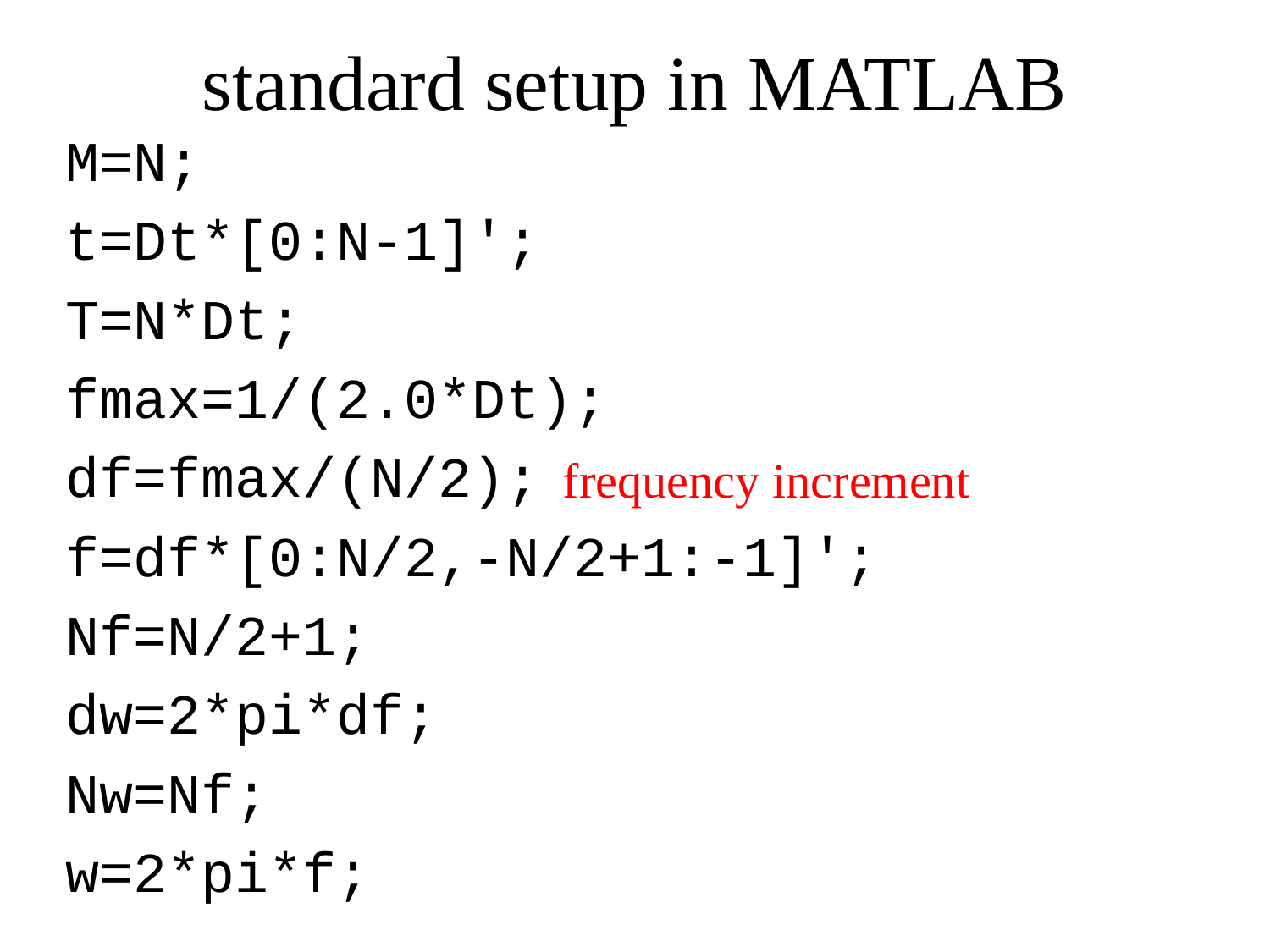

# standard setup in MATLAB
M=N;
t=Dt*[0:N-1]';
T=N*Dt;
fmax=1/(2.0*Dt);
df=fmax/(N/2);
f=df*[0:N/2,-N/2+1:-1]';
Nf=N/2+1;
dw=2*pi*df;
Nw=Nf;
w=2*pi*f;
frequency increment